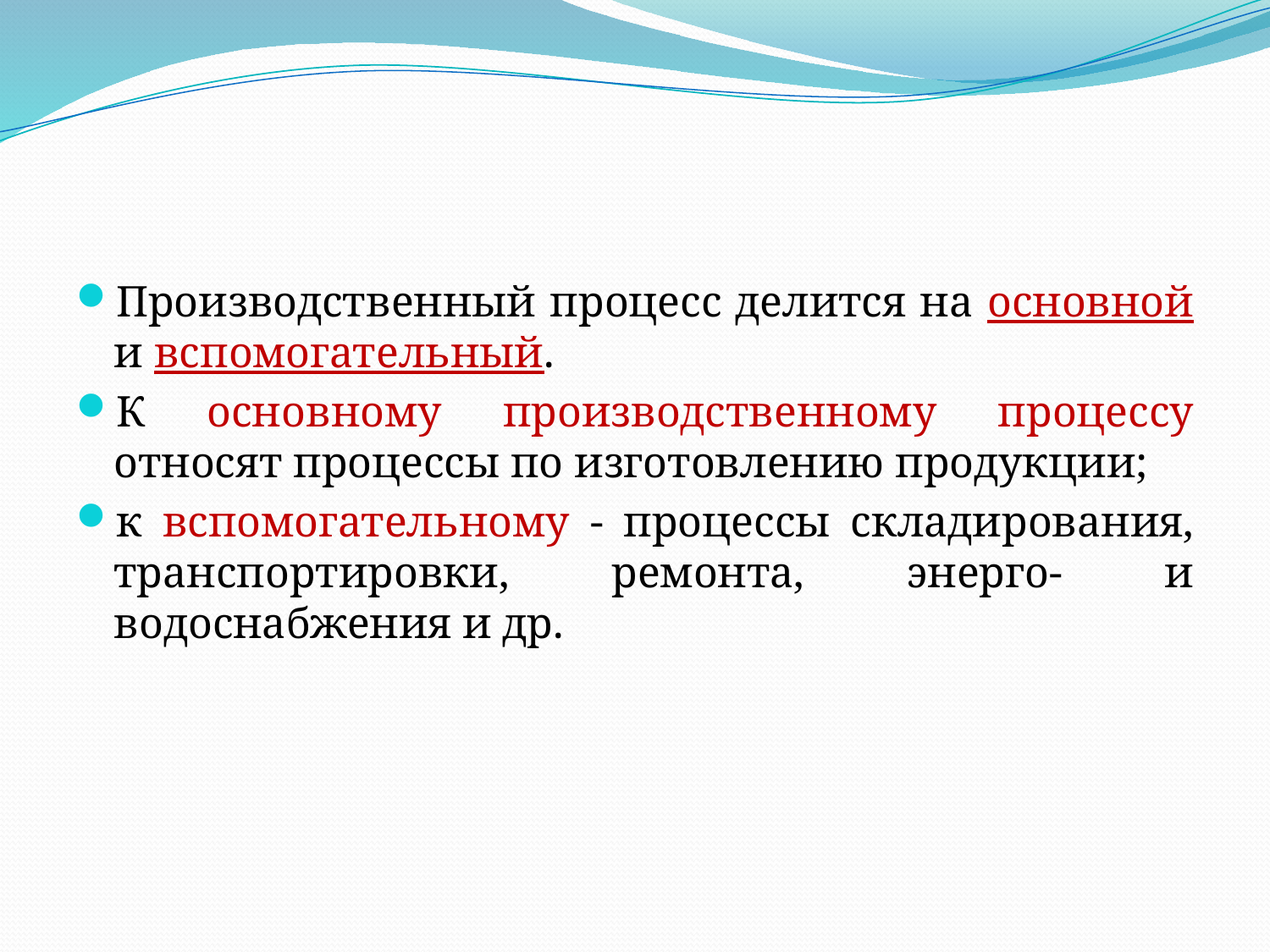

Производственный процесс делится на основной и вспомогательный.
К основному производственному процессу относят процессы по изготовле­нию продукции;
к вспомогательному - процес­сы складирования, транспортировки, ремонта, энерго- и водоснабжения и др.